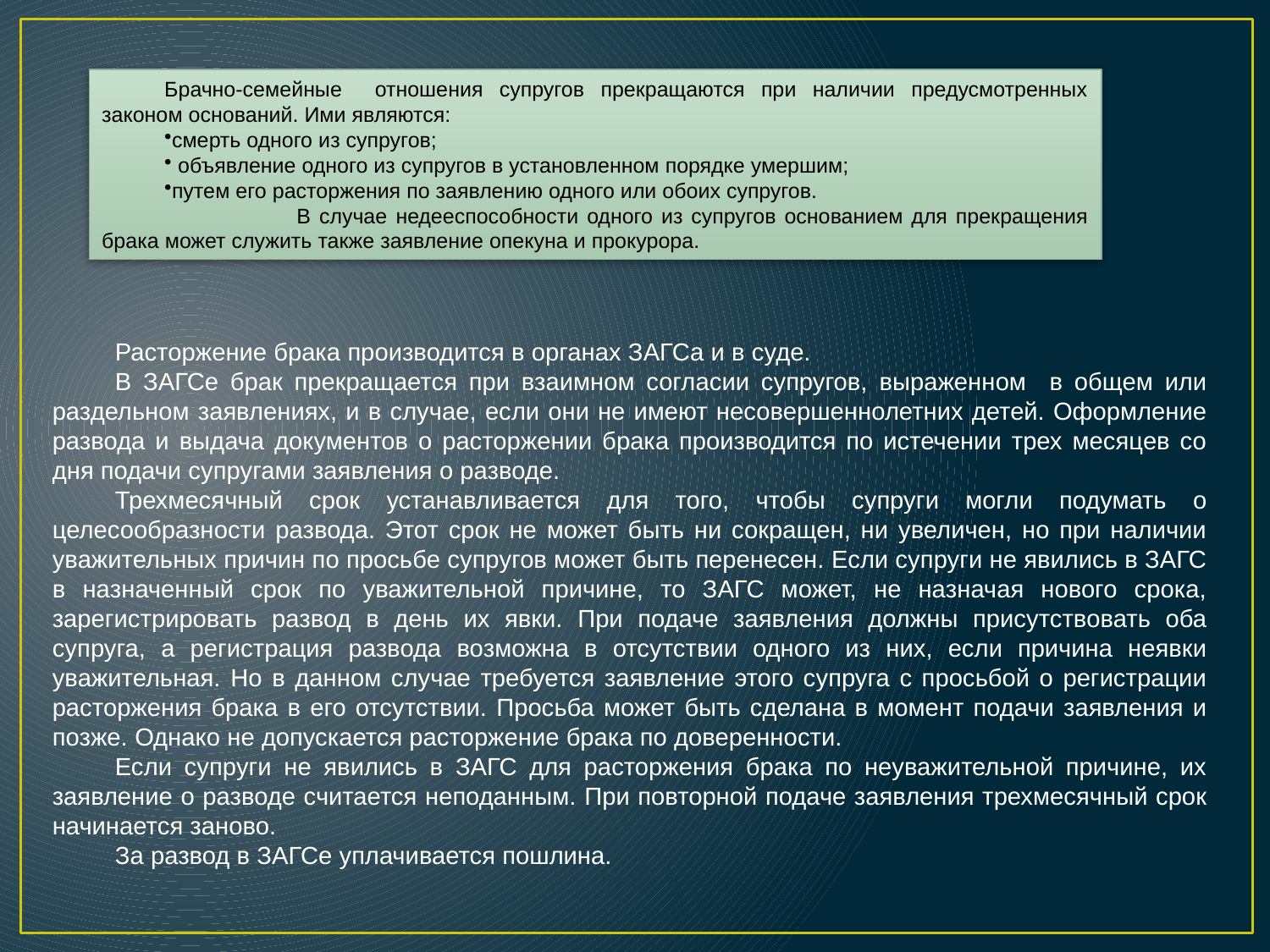

Брачно-семейные  отношения супругов прекращаются при наличии предусмотренных законом оснований. Ими являются:
смерть одного из супругов;
 объявление одного из супругов в установленном порядке умершим;
путем его расторжения по заявлению одного или обоих супругов.
	        В случае недееспособности одного из супругов основанием для прекращения брака может служить также заявление опекуна и прокурора.
Расторжение брака производится в органах ЗАГСа и в суде.
В ЗАГСе брак прекращается при взаимном согласии супругов, выраженном  в общем или раздельном заявлениях, и в случае, если они не имеют несовершеннолетних детей. Оформление развода и выдача документов о расторжении брака производится по истечении трех месяцев со дня подачи супругами заявления о разводе.
Трехмесячный срок устанавливается для того, чтобы супруги могли подумать о целесообразности развода. Этот срок не может быть ни сокращен, ни увеличен, но при наличии уважительных причин по просьбе супругов может быть перенесен. Если супруги не явились в ЗАГС в назначенный срок по уважительной причине, то ЗАГС может, не назначая нового срока, зарегистрировать развод в день их явки. При подаче заявления должны присутствовать оба супруга, а регистрация развода возможна в отсутствии одного из них, если причина неявки уважительная. Но в данном случае требуется заявление этого супруга с просьбой о регистрации расторжения брака в его отсутствии. Просьба может быть сделана в момент подачи заявления и позже. Однако не допускается расторжение брака по доверенности.
Если супруги не явились в ЗАГС для расторжения брака по неуважительной причине, их заявление о разводе считается неподанным. При повторной подаче заявления трехмесячный срок начинается заново.
За развод в ЗАГСе уплачивается пошлина.